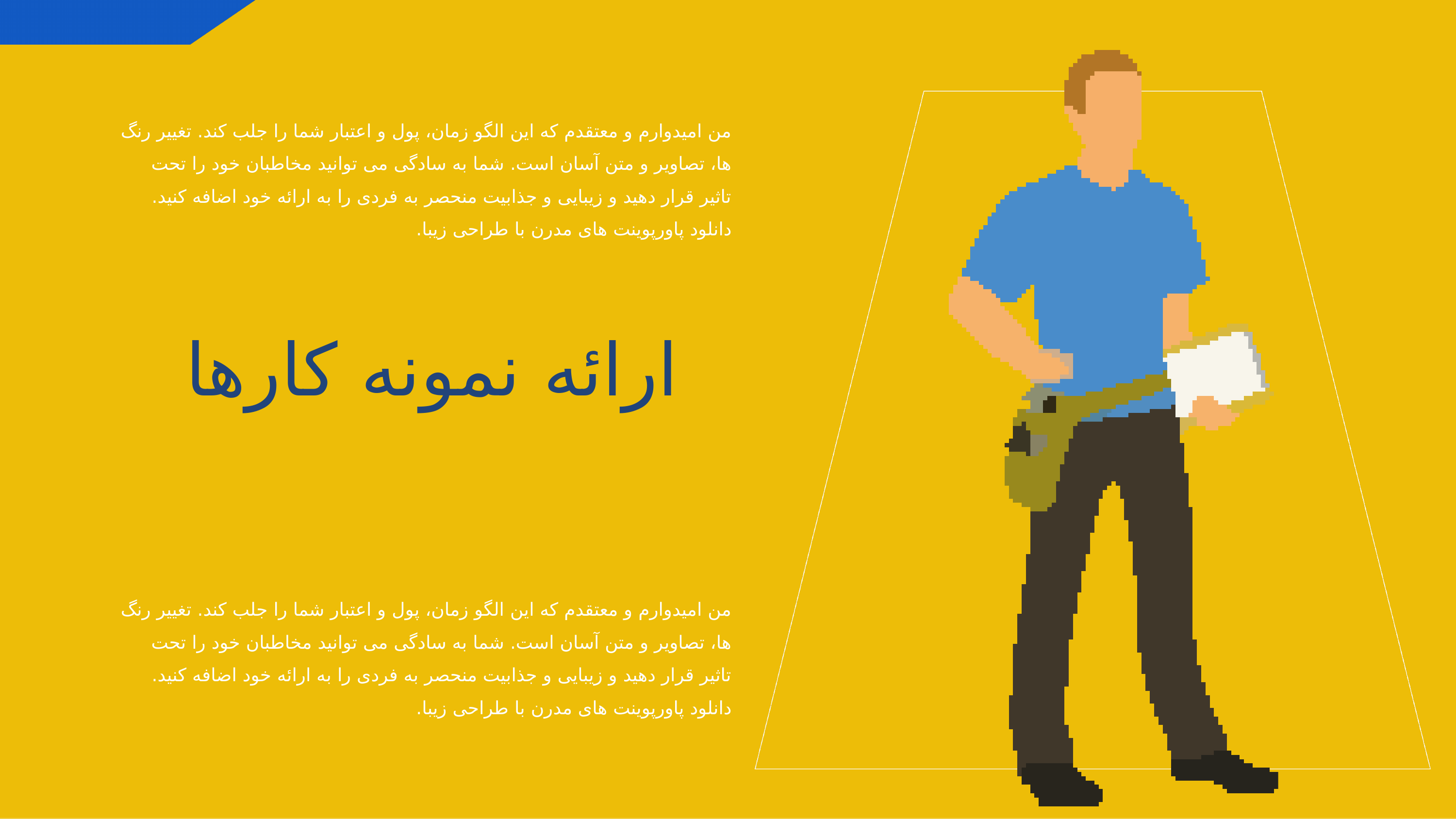

من امیدوارم و معتقدم که این الگو زمان، پول و اعتبار شما را جلب کند. تغییر رنگ ها، تصاویر و متن آسان است. شما به سادگی می توانید مخاطبان خود را تحت تاثیر قرار دهید و زیبایی و جذابیت منحصر به فردی را به ارائه خود اضافه کنید. دانلود پاورپوینت های مدرن با طراحی زیبا.
ارائه نمونه کارها

من امیدوارم و معتقدم که این الگو زمان، پول و اعتبار شما را جلب کند. تغییر رنگ ها، تصاویر و متن آسان است. شما به سادگی می توانید مخاطبان خود را تحت تاثیر قرار دهید و زیبایی و جذابیت منحصر به فردی را به ارائه خود اضافه کنید. دانلود پاورپوینت های مدرن با طراحی زیبا.